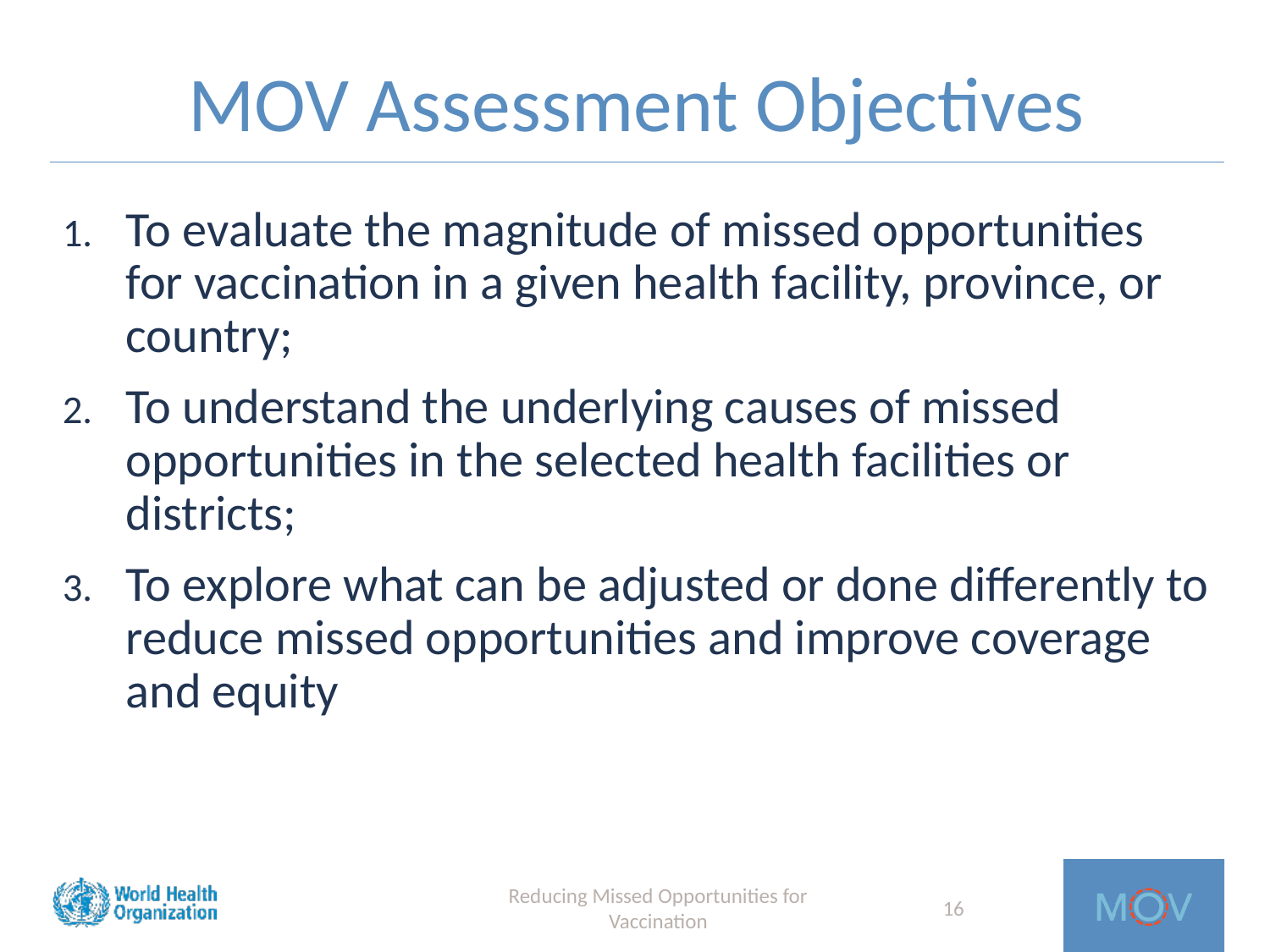

# MOV Assessment Objectives
To evaluate the magnitude of missed opportunities for vaccination in a given health facility, province, or country;
To understand the underlying causes of missed opportunities in the selected health facilities or districts;
To explore what can be adjusted or done differently to reduce missed opportunities and improve coverage and equity
Reducing Missed Opportunities for Vaccination
16